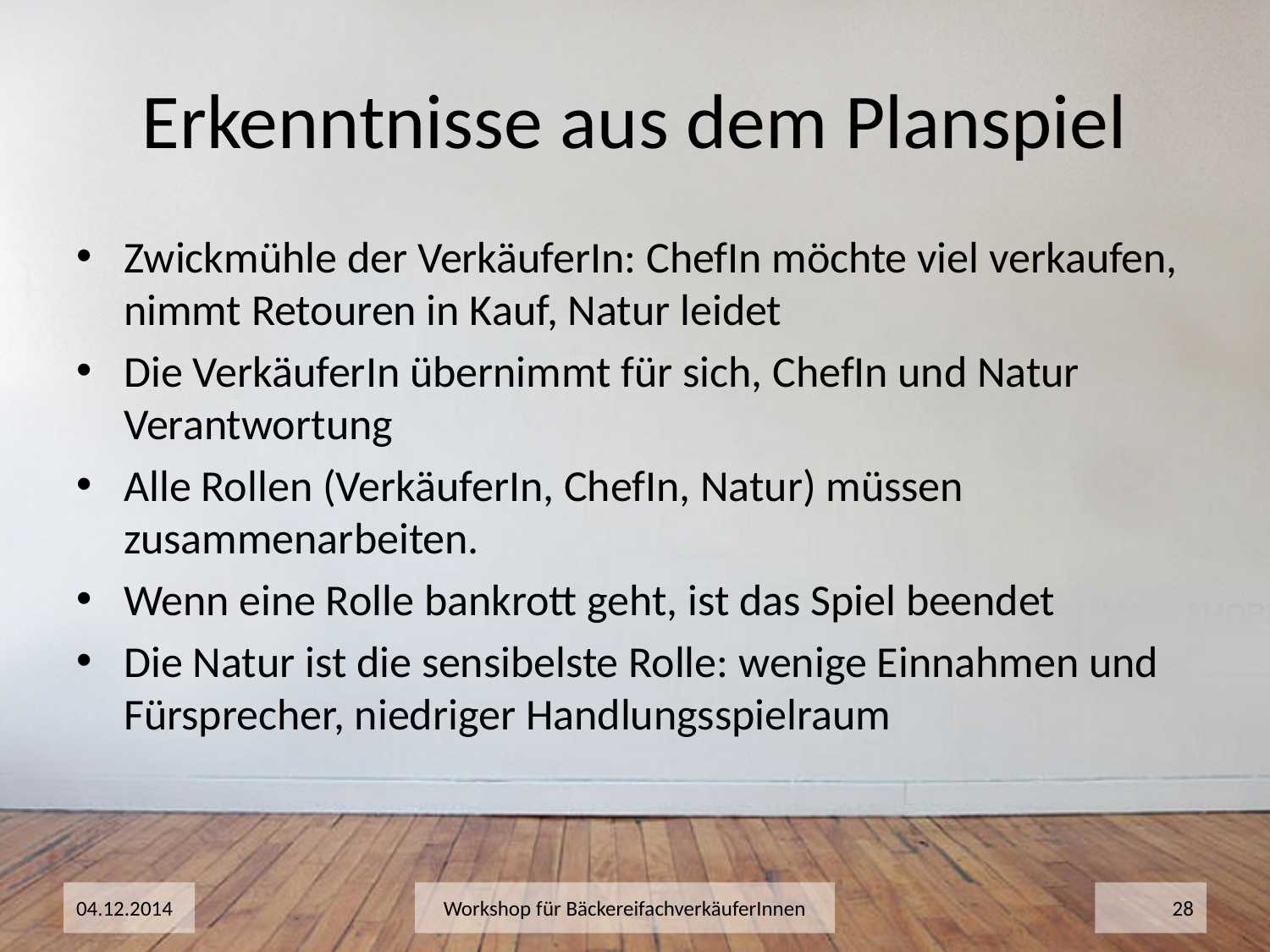

# Erkenntnisse aus dem Planspiel
Zwickmühle der VerkäuferIn: ChefIn möchte viel verkaufen, nimmt Retouren in Kauf, Natur leidet
Die VerkäuferIn übernimmt für sich, ChefIn und Natur Verantwortung
Alle Rollen (VerkäuferIn, ChefIn, Natur) müssen zusammenarbeiten.
Wenn eine Rolle bankrott geht, ist das Spiel beendet
Die Natur ist die sensibelste Rolle: wenige Einnahmen und Fürsprecher, niedriger Handlungsspielraum
04.12.2014
Workshop für BäckereifachverkäuferInnen
28